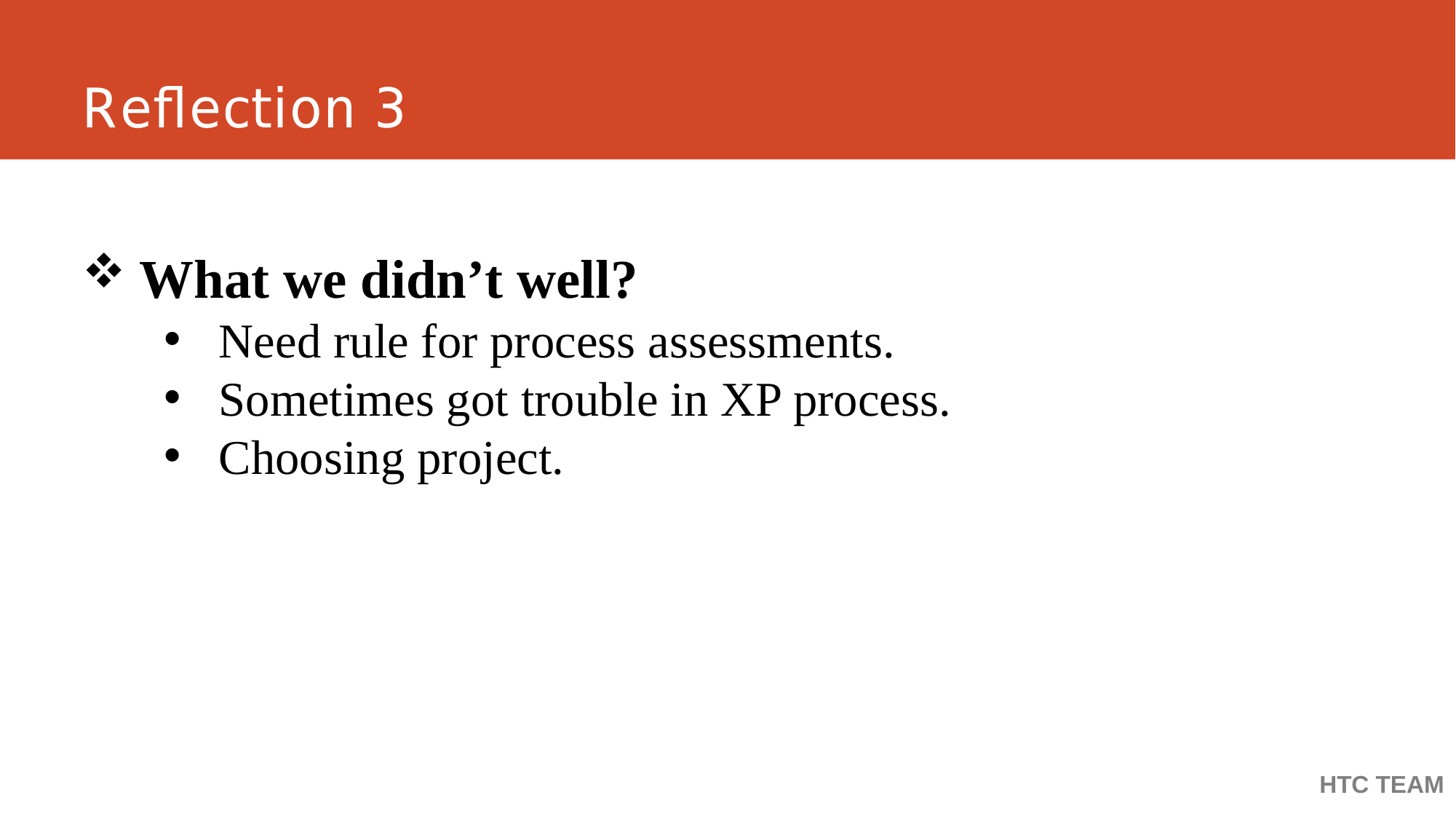

# Reflection 3
 What we didn’t well?
Need rule for process assessments.
Sometimes got trouble in XP process.
Choosing project.

HTC TEAM